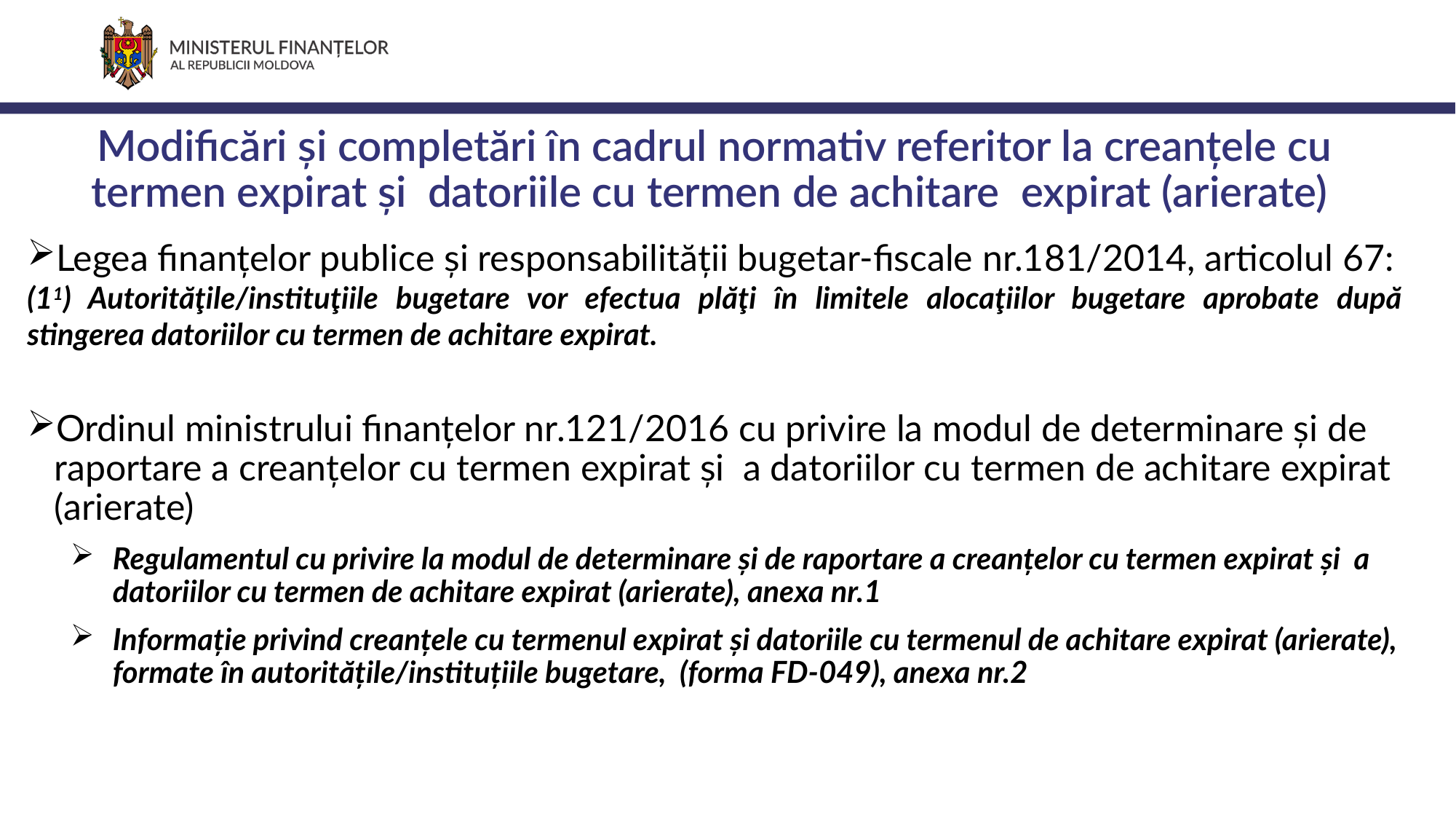

Modificări și completări în cadrul normativ referitor la creanțele cu termen expirat și  datoriile cu termen de achitare  expirat (arierate)
Legea finanțelor publice și responsabilității bugetar-fiscale nr.181/2014, articolul 67:
(11) Autorităţile/instituţiile bugetare vor efectua plăţi în limitele alocaţiilor bugetare aprobate după stingerea datoriilor cu termen de achitare expirat.

Ordinul ministrului finanțelor nr.121/2016 cu privire la modul de determinare și de raportare a creanțelor cu termen expirat și  a datoriilor cu termen de achitare expirat (arierate)
Regulamentul cu privire la modul de determinare și de raportare a creanțelor cu termen expirat și  a datoriilor cu termen de achitare expirat (arierate), anexa nr.1
Informație privind creanțele cu termenul expirat și datoriile cu termenul de achitare expirat (arierate), formate în autoritățile/instituțiile bugetare,  (forma FD-049), anexa nr.2